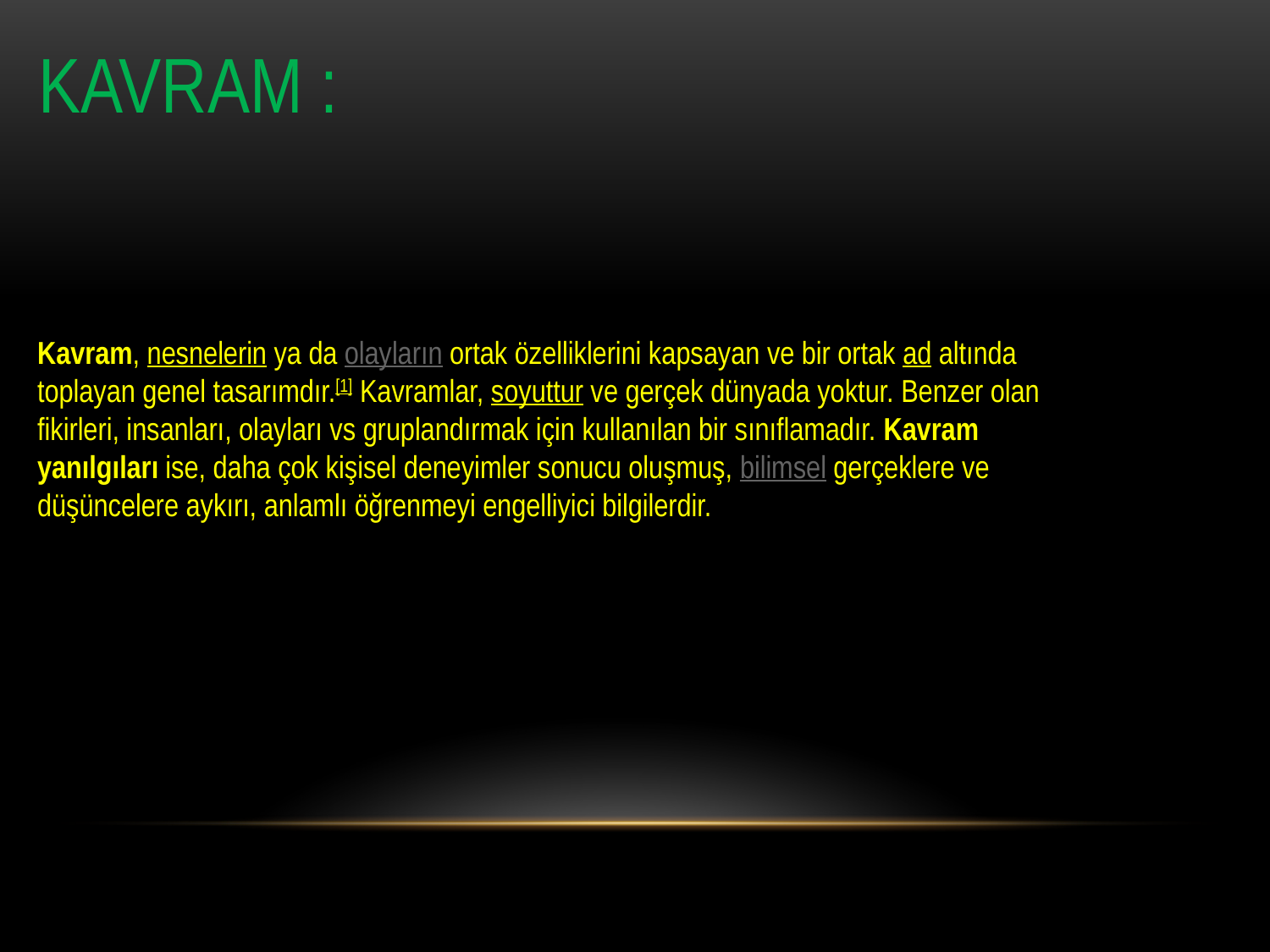

KAVRAM :
Kavram, nesnelerin ya da olayların ortak özelliklerini kapsayan ve bir ortak ad altında toplayan genel tasarımdır.[1] Kavramlar, soyuttur ve gerçek dünyada yoktur. Benzer olan fikirleri, insanları, olayları vs gruplandırmak için kullanılan bir sınıflamadır. Kavram yanılgıları ise, daha çok kişisel deneyimler sonucu oluşmuş, bilimsel gerçeklere ve düşüncelere aykırı, anlamlı öğrenmeyi engelliyici bilgilerdir.